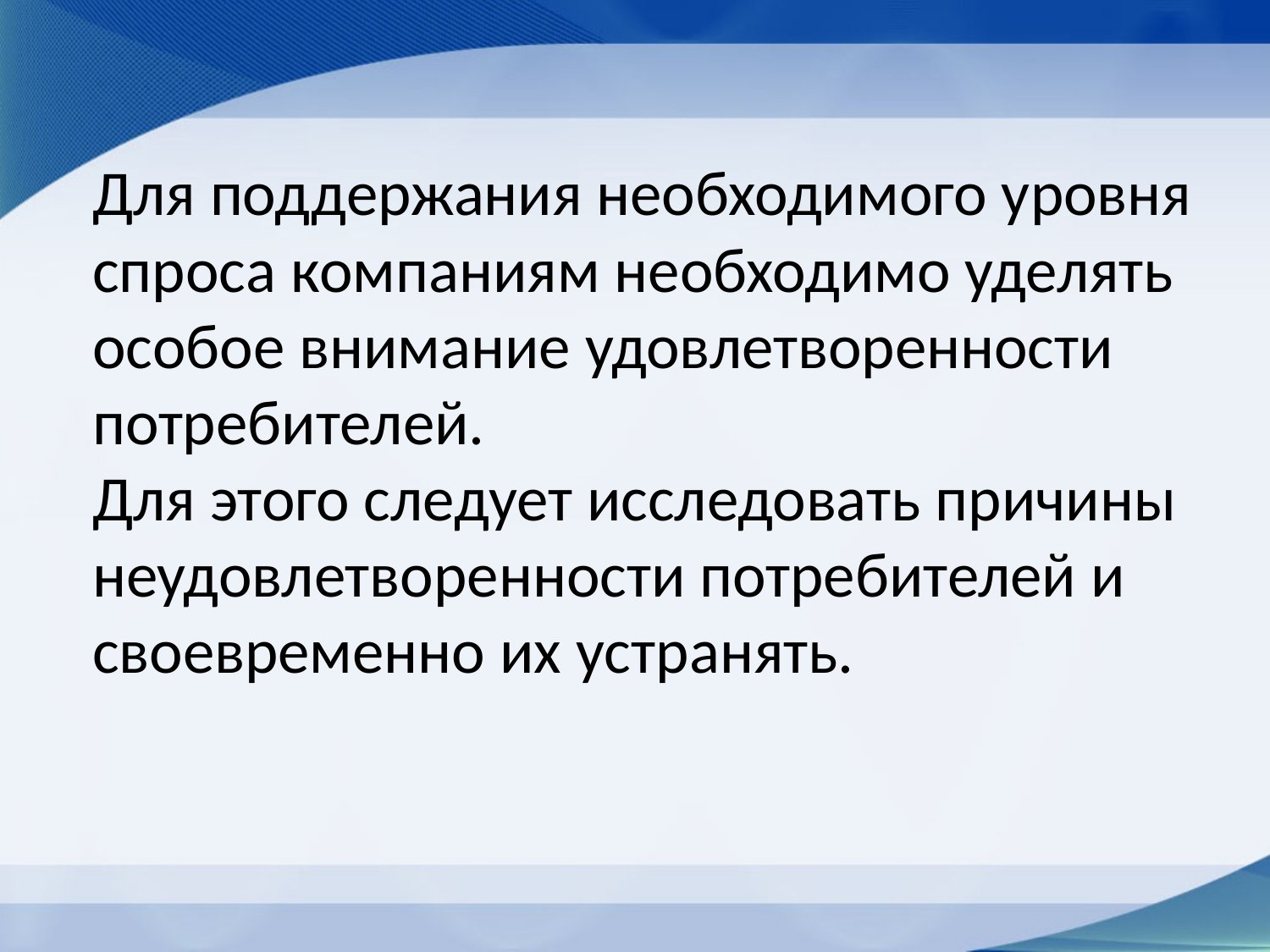

Для поддержания необходимого уровня спроса компаниям необходимо уделять особое внимание удовлетворенности потребителей.
Для этого следует исследовать причины неудовлетворенности потребителей и своевременно их устранять.